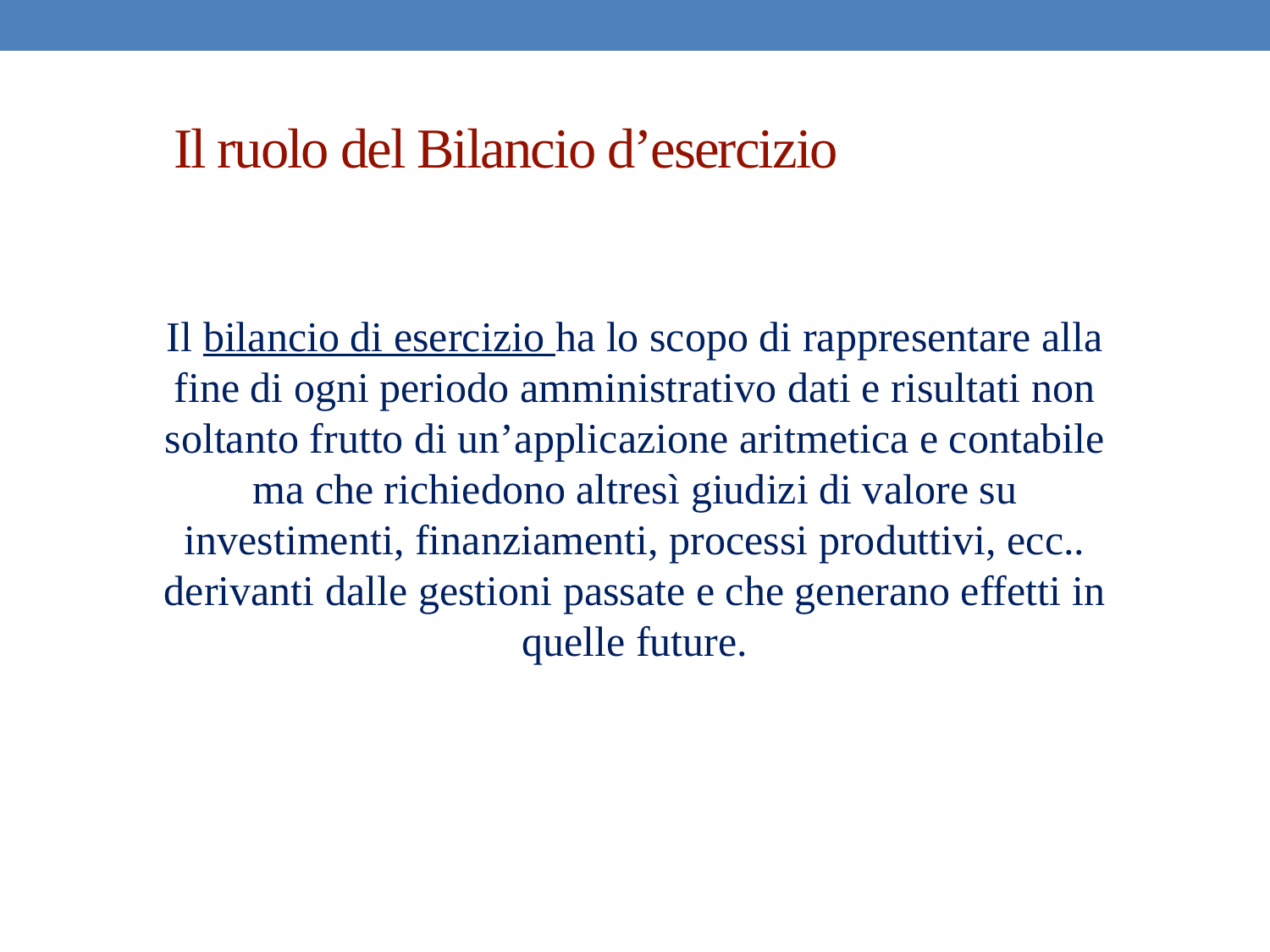

# Il ruolo del Bilancio d’esercizio
Il bilancio di esercizio ha lo scopo di rappresentare alla fine di ogni periodo amministrativo dati e risultati non soltanto frutto di un’applicazione aritmetica e contabile ma che richiedono altresì giudizi di valore su investimenti, finanziamenti, processi produttivi, ecc.. derivanti dalle gestioni passate e che generano effetti in quelle future.